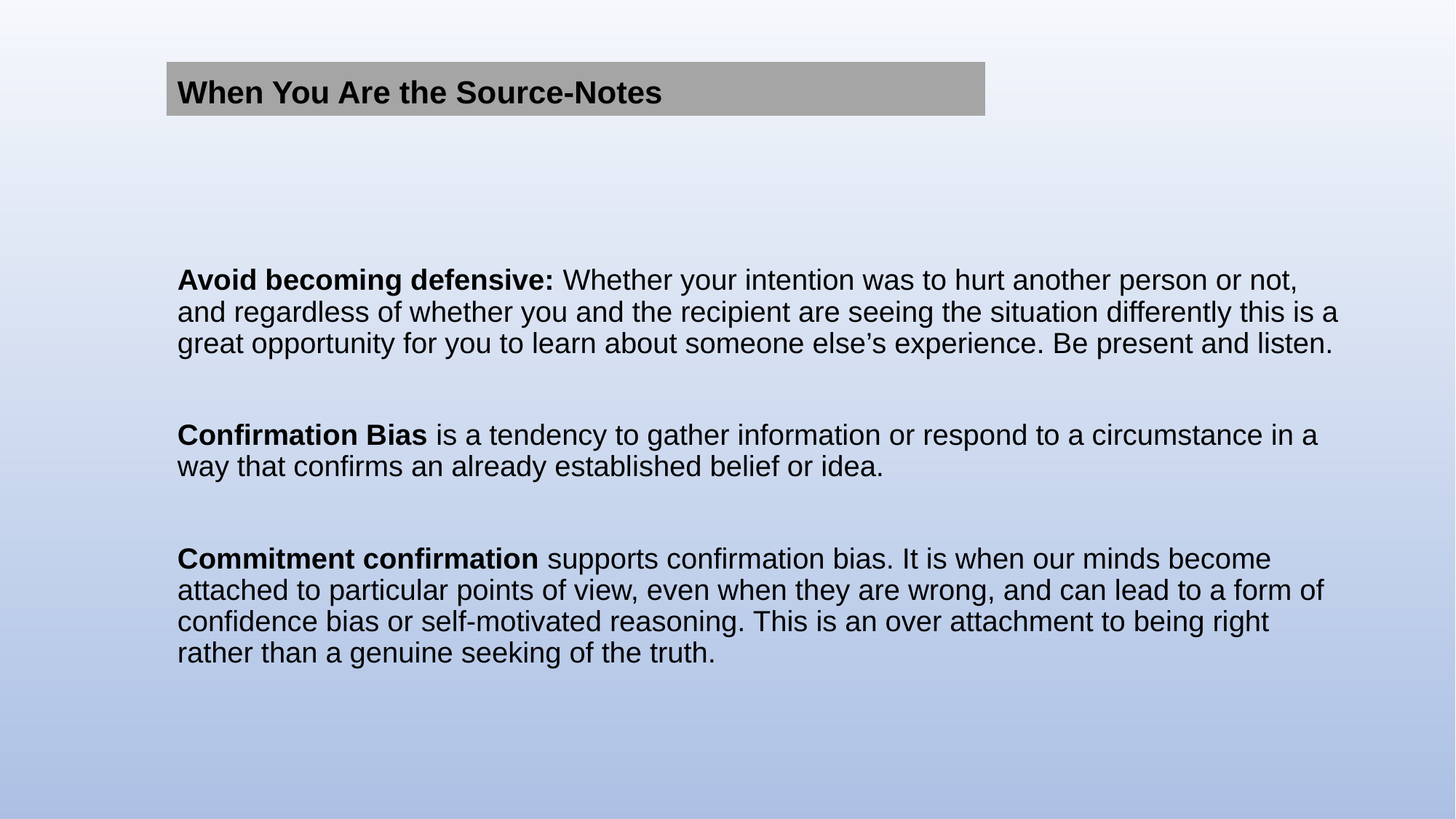

When You Are the Source-Notes

Avoid becoming defensive: Whether your intention was to hurt another person or not, and regardless of whether you and the recipient are seeing the situation differently this is a great opportunity for you to learn about someone else’s experience. Be present and listen.

Confirmation Bias is a tendency to gather information or respond to a circumstance in a way that confirms an already established belief or idea.

Commitment confirmation supports confirmation bias. It is when our minds become attached to particular points of view, even when they are wrong, and can lead to a form of confidence bias or self-motivated reasoning. This is an over attachment to being right rather than a genuine seeking of the truth.